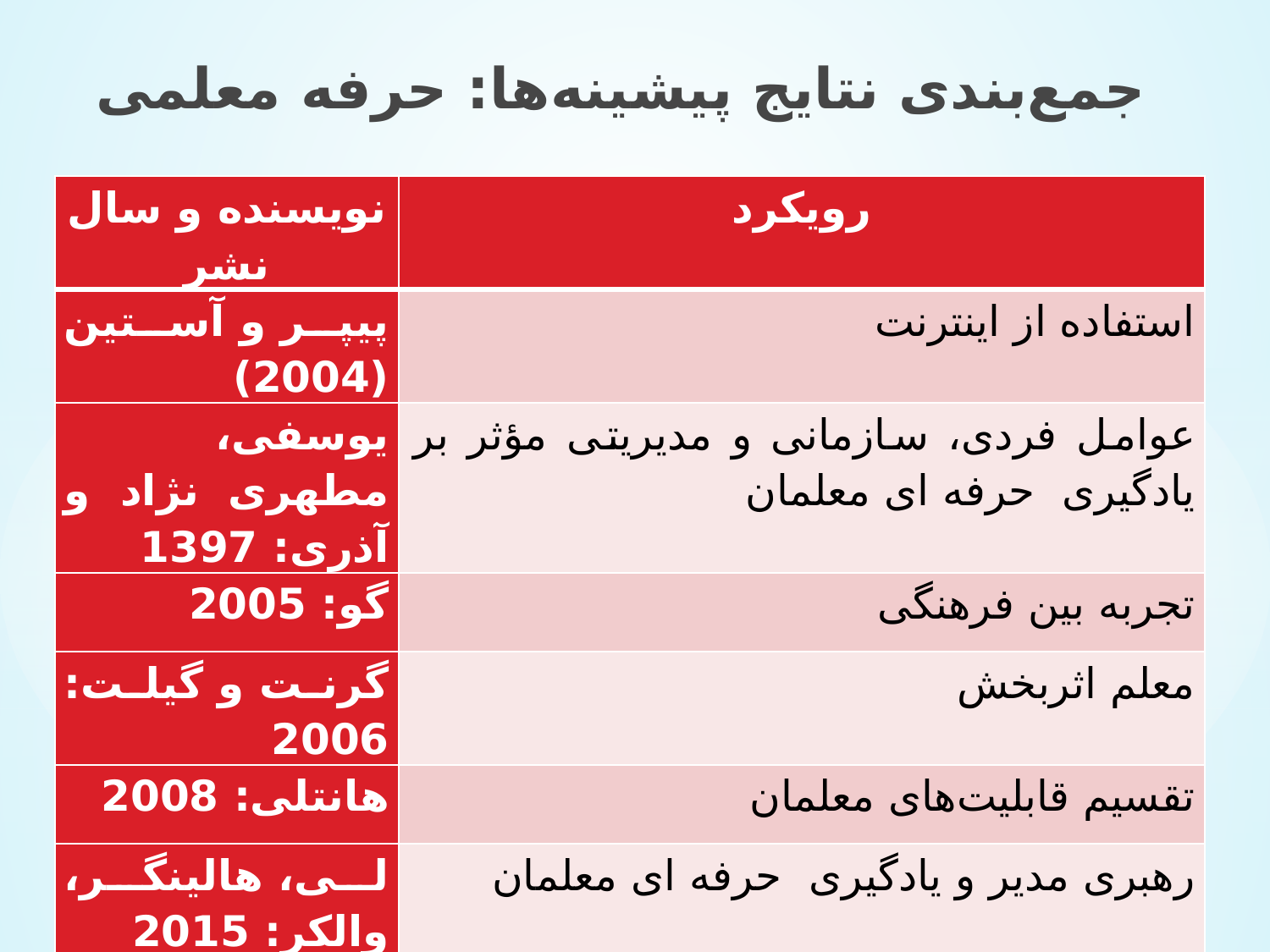

جمع‌بندی نتایج پیشینه‌ها: حرفه معلمی

| نویسنده و سال نشر | رویکرد |
| --- | --- |
| پیپر و آستین (2004) | استفاده از اینترنت |
| یوسفی، مطهری نژاد و آذری: 1397 | عوامل فردی، سازمانی و مدیریتی مؤثر بر یادگیری حرفه ای معلمان |
| گو: 2005 | تجربه بین فرهنگی |
| گرنت و گیلت: 2006 | معلم اثربخش |
| هانتلی: 2008 | تقسیم قابلیت‌های معلمان |
| لی، هالینگر، والکر: 2015 | رهبری مدیر و یادگیری حرفه ای معلمان |